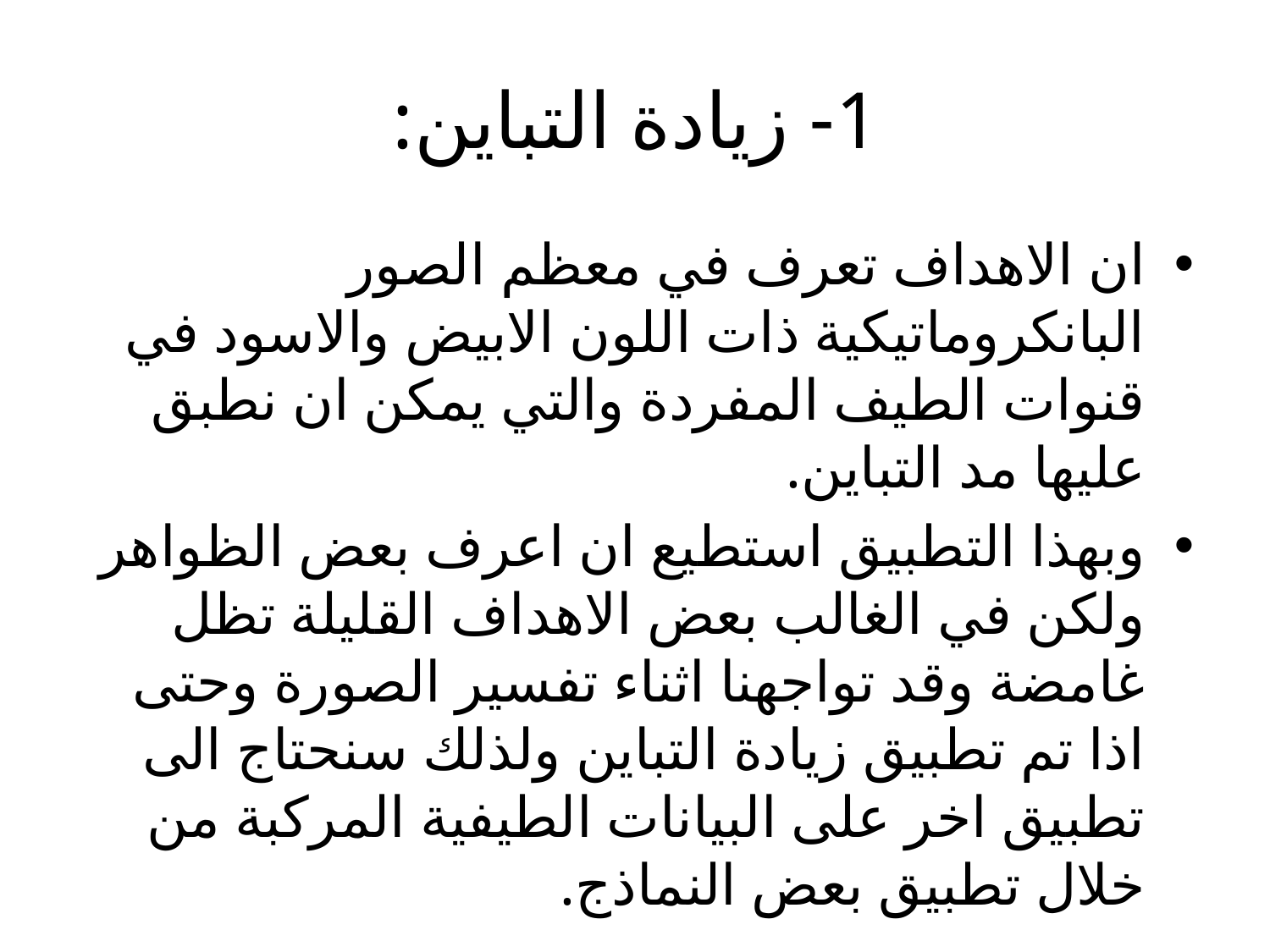

# 1- زيادة التباين:
ان الاهداف تعرف في معظم الصور البانكروماتيكية ذات اللون الابيض والاسود في قنوات الطيف المفردة والتي يمكن ان نطبق عليها مد التباين.
وبهذا التطبيق استطيع ان اعرف بعض الظواهر ولكن في الغالب بعض الاهداف القليلة تظل غامضة وقد تواجهنا اثناء تفسير الصورة وحتى اذا تم تطبيق زيادة التباين ولذلك سنحتاج الى تطبيق اخر على البيانات الطيفية المركبة من خلال تطبيق بعض النماذج.